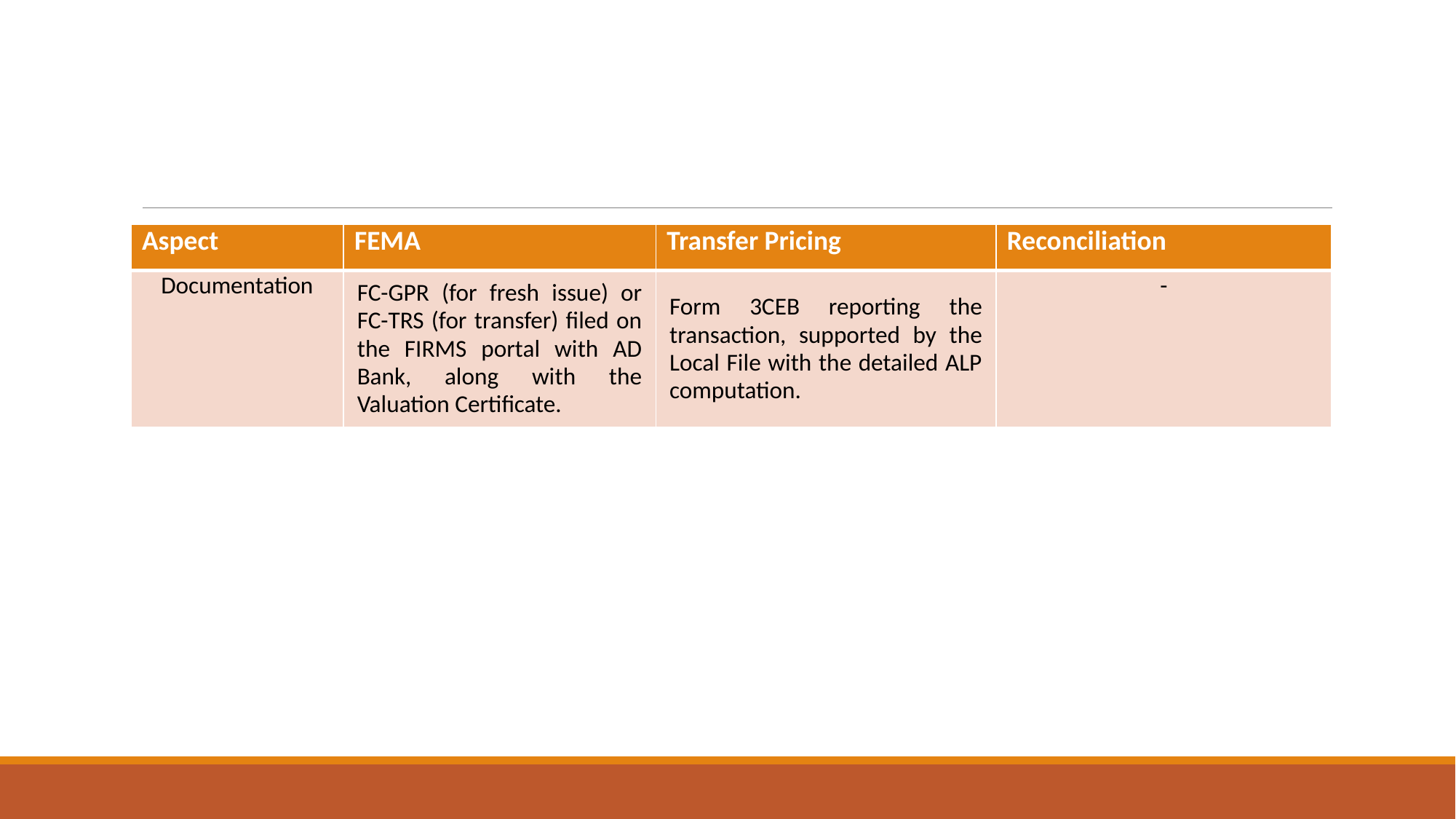

| Aspect | FEMA | Transfer Pricing | Reconciliation |
| --- | --- | --- | --- |
| Documentation | FC-GPR (for fresh issue) or FC-TRS (for transfer) filed on the FIRMS portal with AD Bank, along with the Valuation Certificate. | Form 3CEB reporting the transaction, supported by the Local File with the detailed ALP computation. | - |